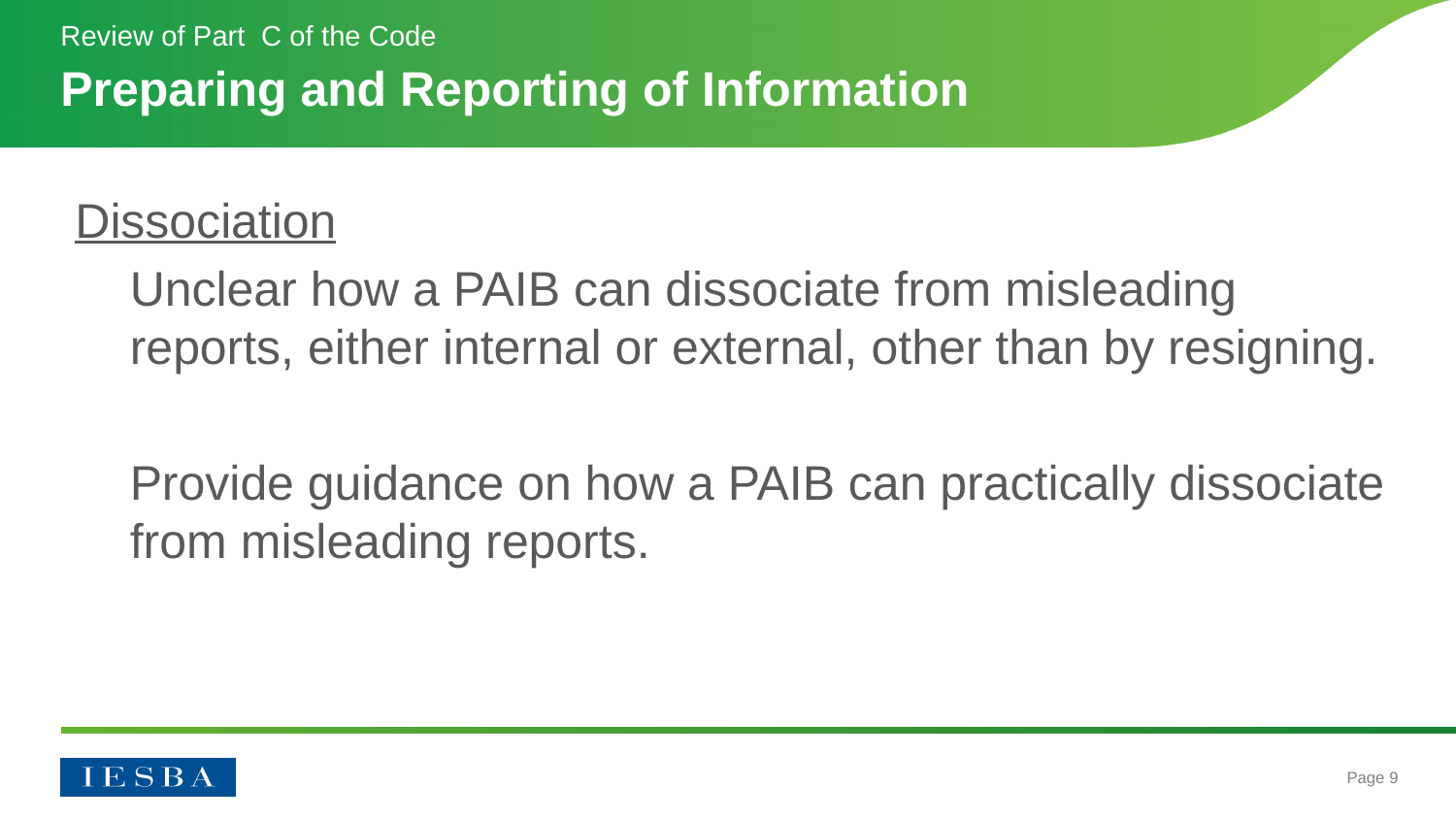

Review of Part  C of the Code
# Preparing and Reporting of Information
Dissociation
Unclear how a PAIB can dissociate from misleading reports, either internal or external, other than by resigning.

Provide guidance on how a PAIB can practically dissociate from misleading reports.